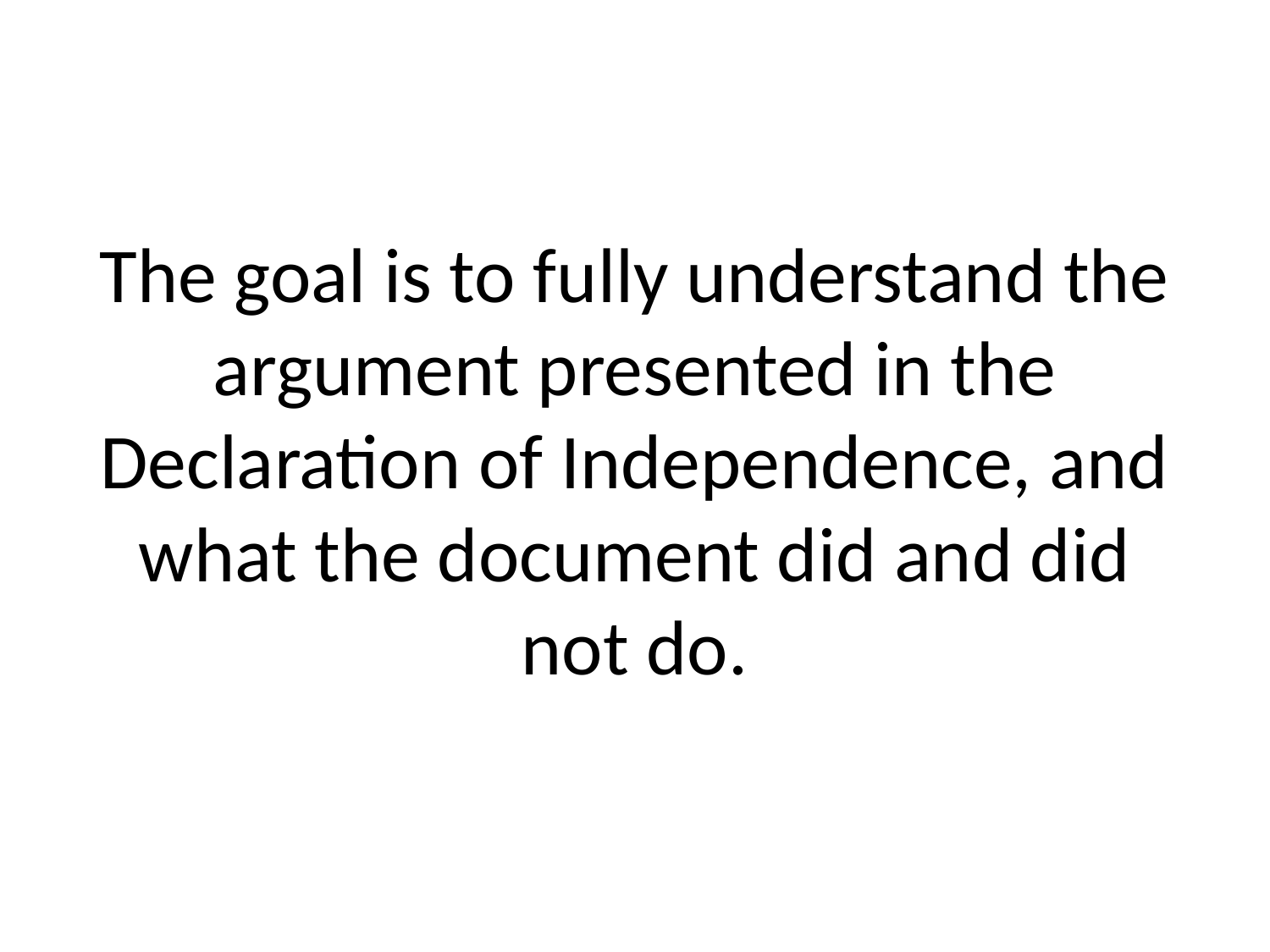

# The goal is to fully understand the argument presented in the Declaration of Independence, and what the document did and did not do.